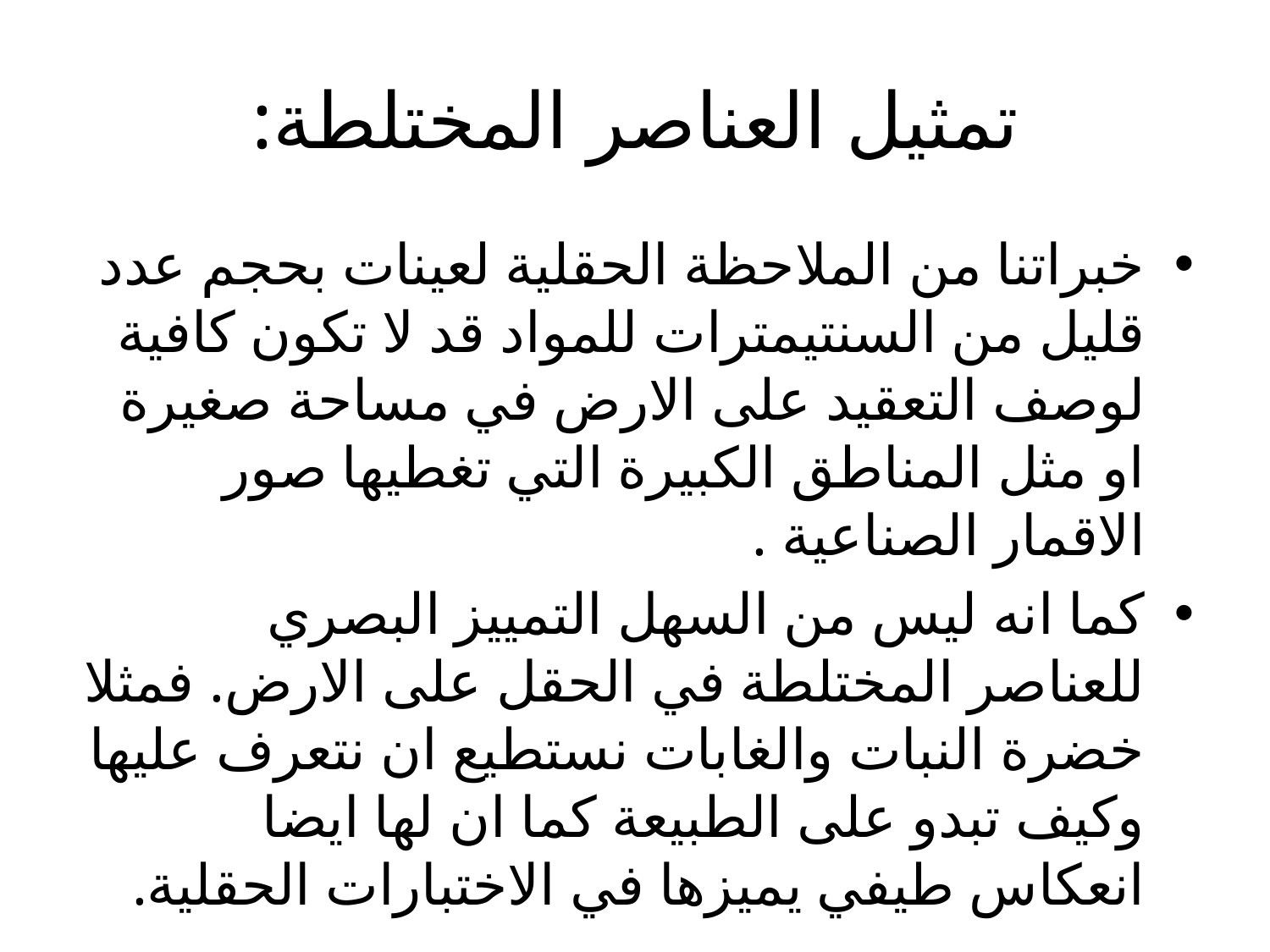

# تمثيل العناصر المختلطة:
خبراتنا من الملاحظة الحقلية لعينات بحجم عدد قليل من السنتيمترات للمواد قد لا تكون كافية لوصف التعقيد على الارض في مساحة صغيرة او مثل المناطق الكبيرة التي تغطيها صور الاقمار الصناعية .
كما انه ليس من السهل التمييز البصري للعناصر المختلطة في الحقل على الارض. فمثلا خضرة النبات والغابات نستطيع ان نتعرف عليها وكيف تبدو على الطبيعة كما ان لها ايضا انعكاس طيفي يميزها في الاختبارات الحقلية.